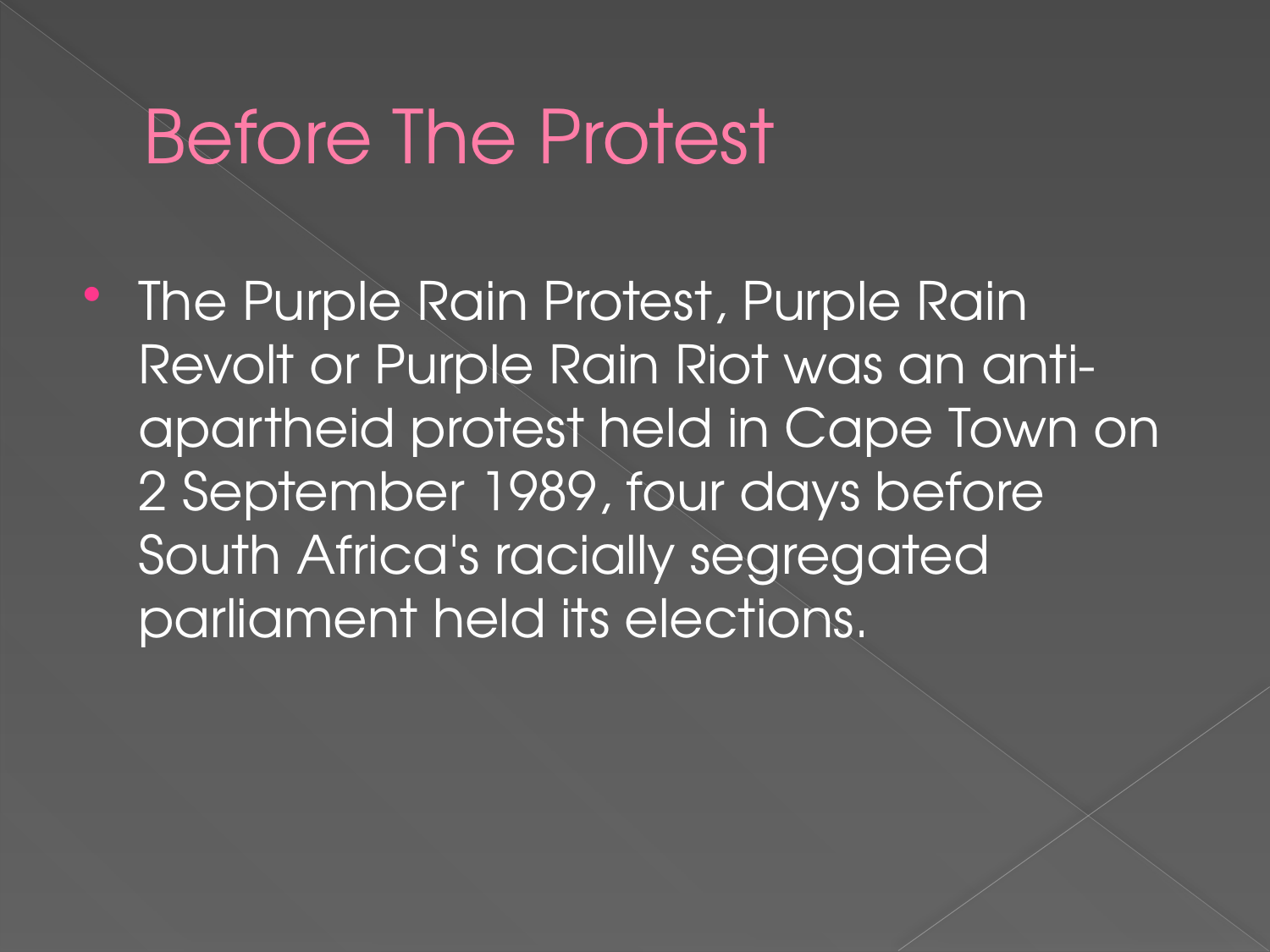

# Before The Protest
The Purple Rain Protest, Purple Rain Revolt or Purple Rain Riot was an anti-apartheid protest held in Cape Town on 2 September 1989, four days before South Africa's racially segregated parliament held its elections.